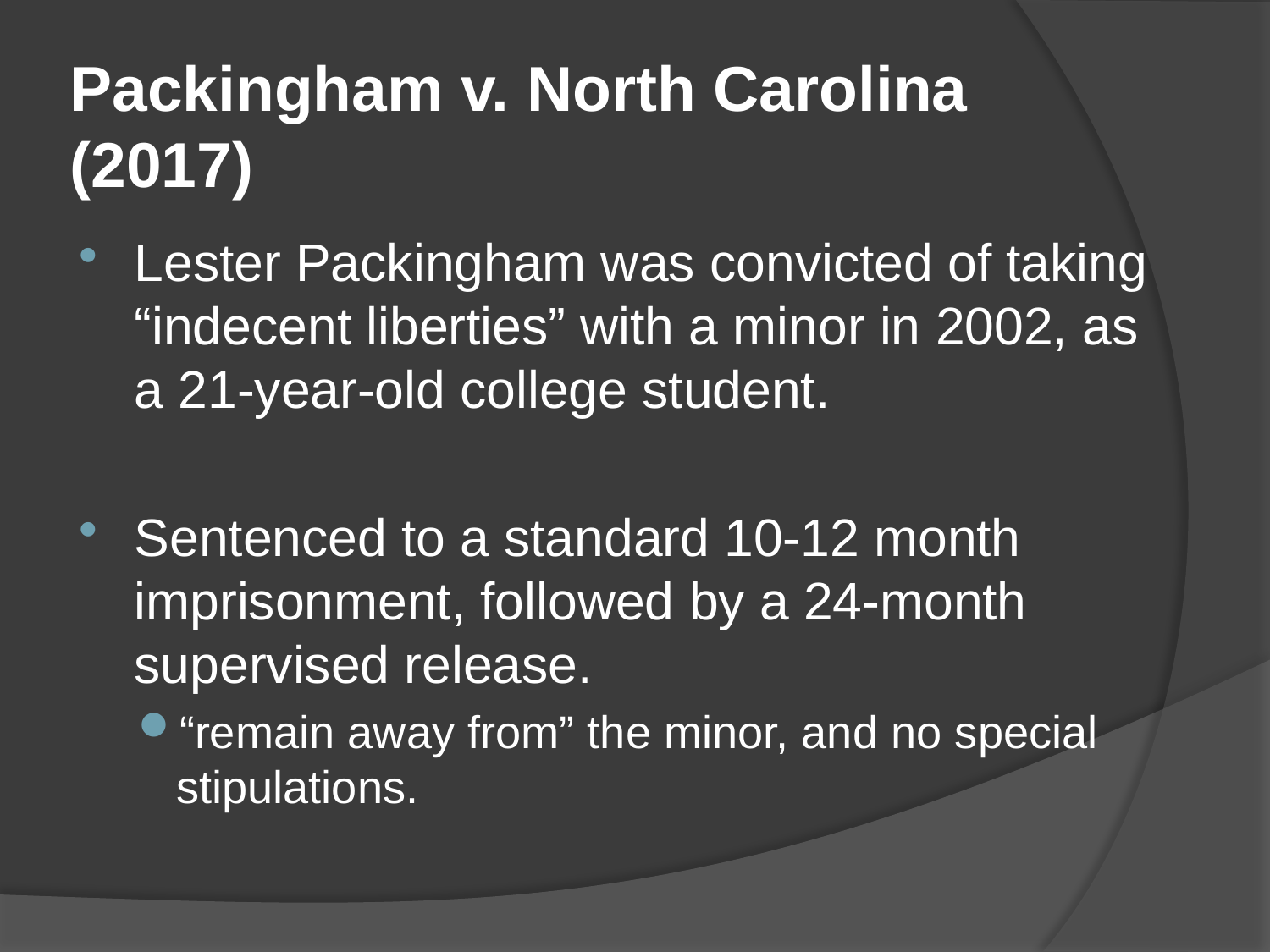

# Packingham v. North Carolina (2017)
Lester Packingham was convicted of taking “indecent liberties” with a minor in 2002, as a 21-year-old college student.

Sentenced to a standard 10-12 month imprisonment, followed by a 24-month supervised release.
“remain away from” the minor, and no special stipulations.